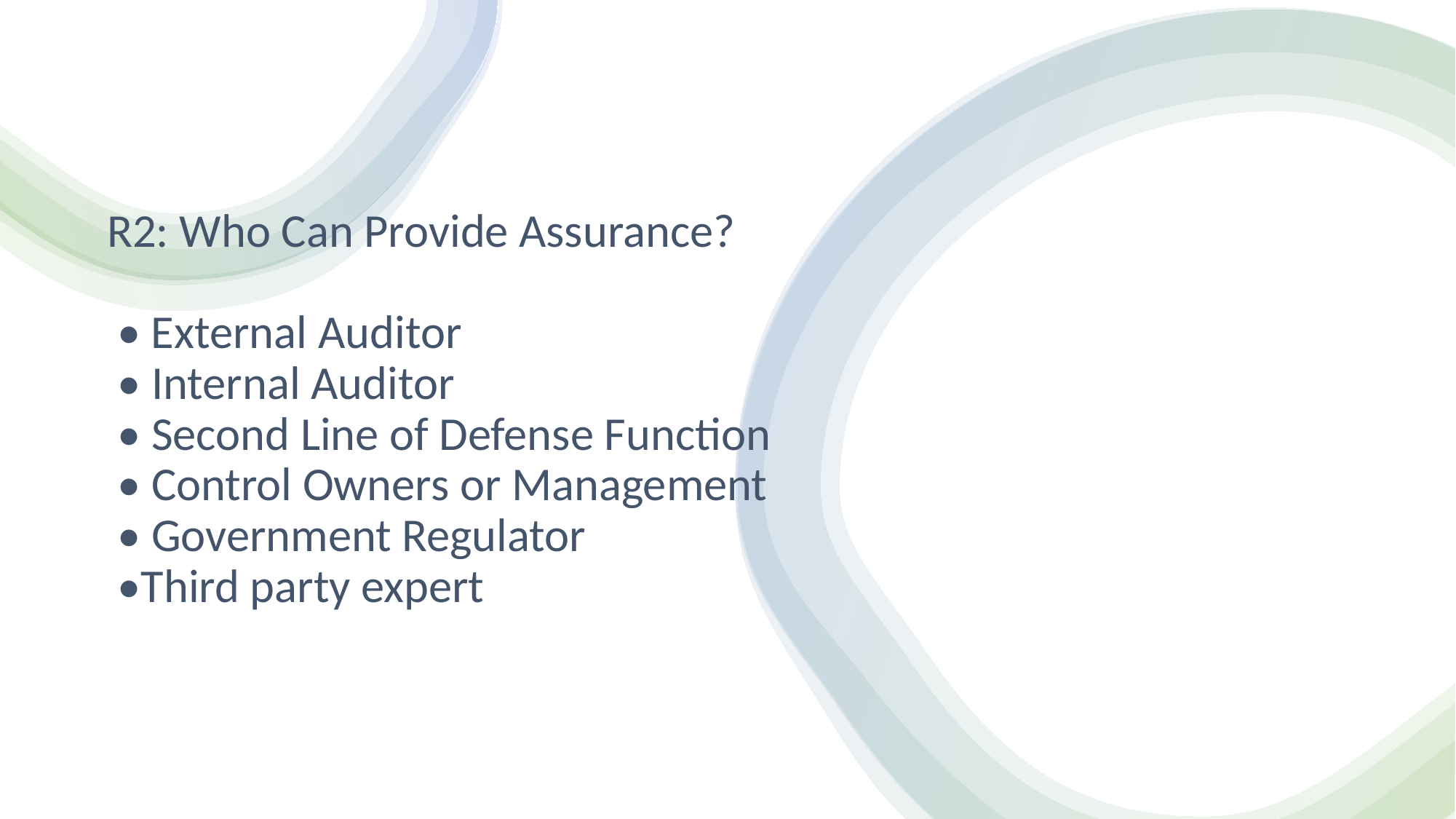

# R2: Who Can Provide Assurance? • External Auditor • Internal Auditor • Second Line of Defense Function • Control Owners or Management • Government Regulator •Third party expert